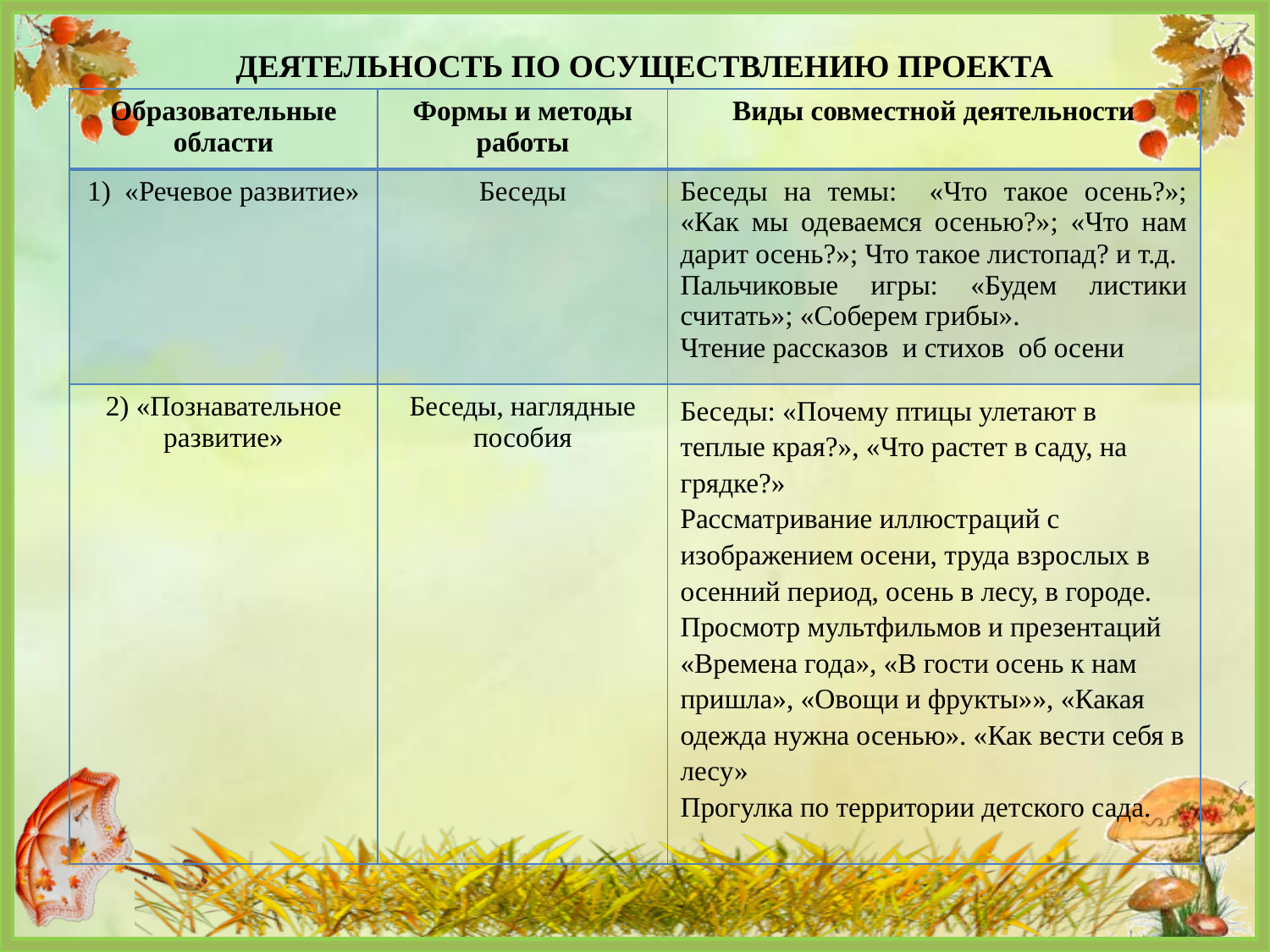

ДЕЯТЕЛЬНОСТЬ ПО ОСУЩЕСТВЛЕНИЮ ПРОЕКТА

| Образовательные области | Формы и методы работы | Виды совместной деятельности |
| --- | --- | --- |
| 1) «Речевое развитие» | Беседы | Беседы на темы: «Что такое осень?»; «Как мы одеваемся осенью?»; «Что нам дарит осень?»; Что такое листопад? и т.д. Пальчиковые игры: «Будем листики считать»; «Соберем грибы». Чтение рассказов и стихов об осени |
| 2) «Познавательное развитие» | Беседы, наглядные пособия | Беседы: «Почему птицы улетают в теплые края?», «Что растет в саду, на грядке?» Рассматривание иллюстраций с изображением осени, труда взрослых в осенний период, осень в лесу, в городе. Просмотр мультфильмов и презентаций «Времена года», «В гости осень к нам пришла», «Овощи и фрукты»», «Какая одежда нужна осенью». «Как вести себя в лесу» Прогулка по территории детского сада. |